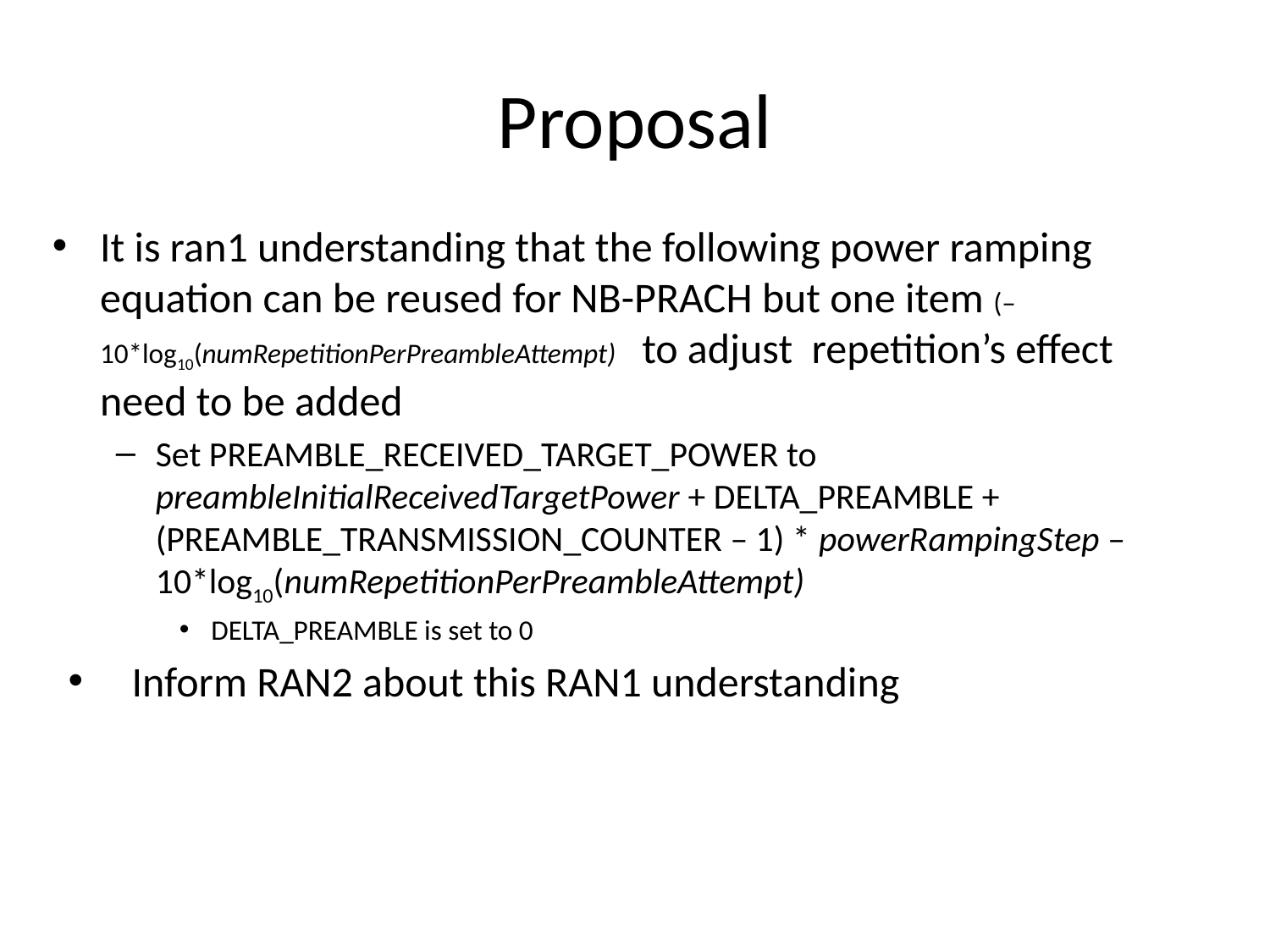

# Proposal
It is ran1 understanding that the following power ramping equation can be reused for NB-PRACH but one item (– 10*log10(numRepetitionPerPreambleAttempt)   to adjust  repetition’s effect need to be added
Set PREAMBLE_RECEIVED_TARGET_POWER to preambleInitialReceivedTargetPower + DELTA_PREAMBLE + (PREAMBLE_TRANSMISSION_COUNTER – 1) * powerRampingStep – 10*log10(numRepetitionPerPreambleAttempt)
DELTA_PREAMBLE is set to 0
Inform RAN2 about this RAN1 understanding